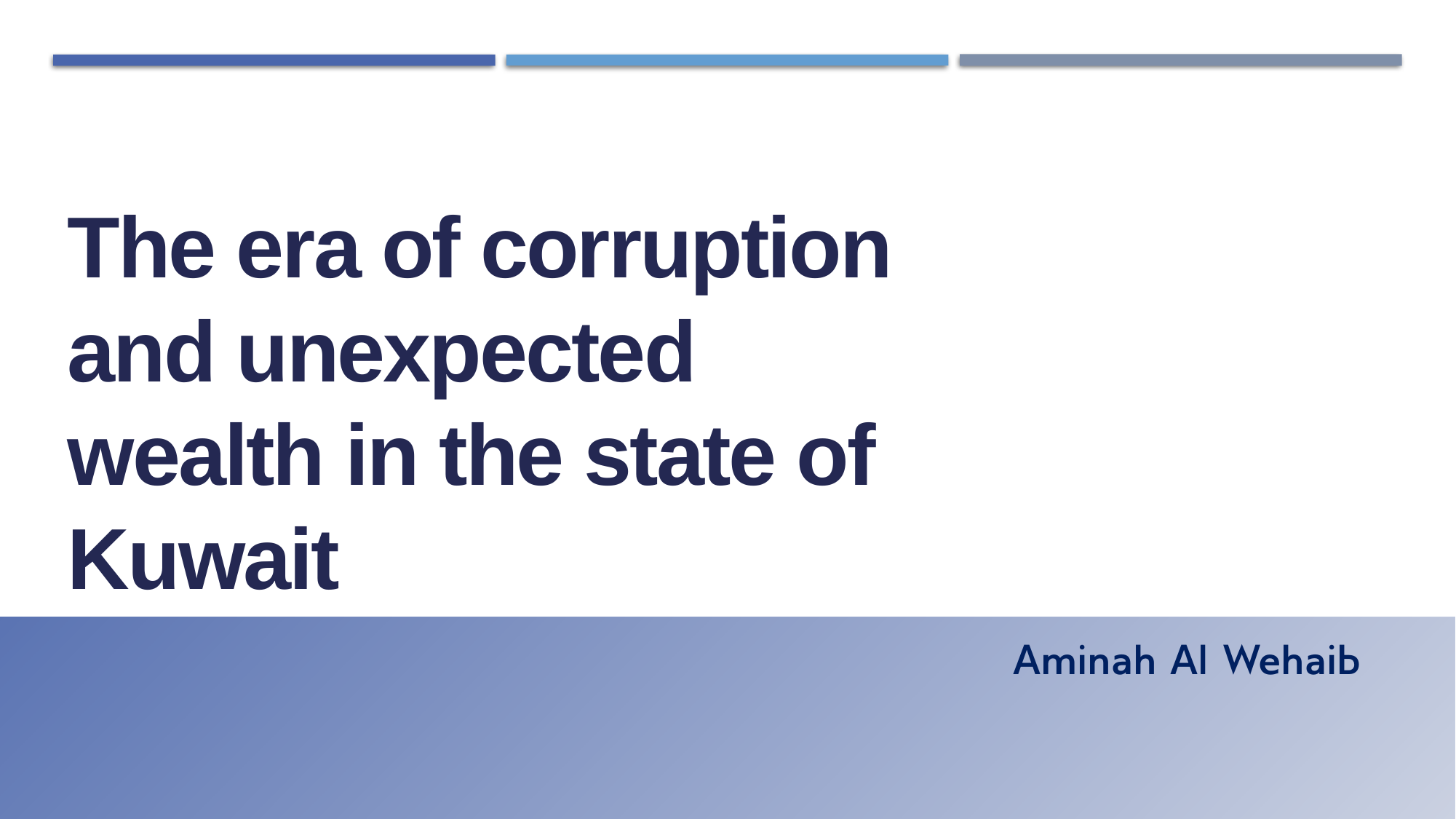

The era of corruption and unexpected wealth in the state of Kuwait

Aminah Al Wehaib